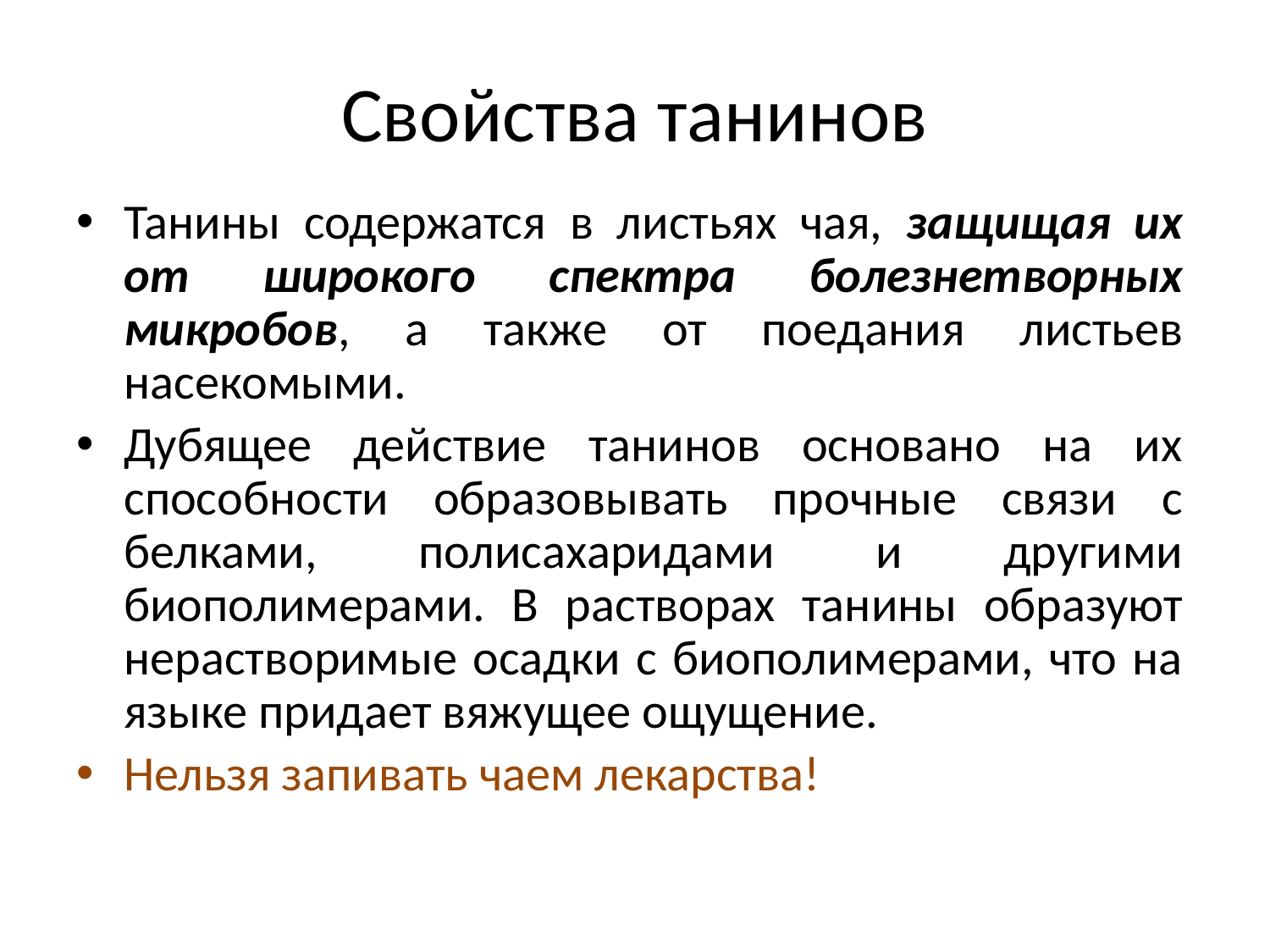

# Свойства танинов
Танины содержатся в листьях чая, защищая их от широкого спектра болезнетворных микробов, а также от поедания листьев насекомыми.
Дубящее действие танинов основано на их способности образовывать прочные связи с белками, полисахаридами и другими биополимерами. В растворах танины образуют нерастворимые осадки с биополимерами, что на языке придает вяжущее ощущение.
Нельзя запивать чаем лекарства!